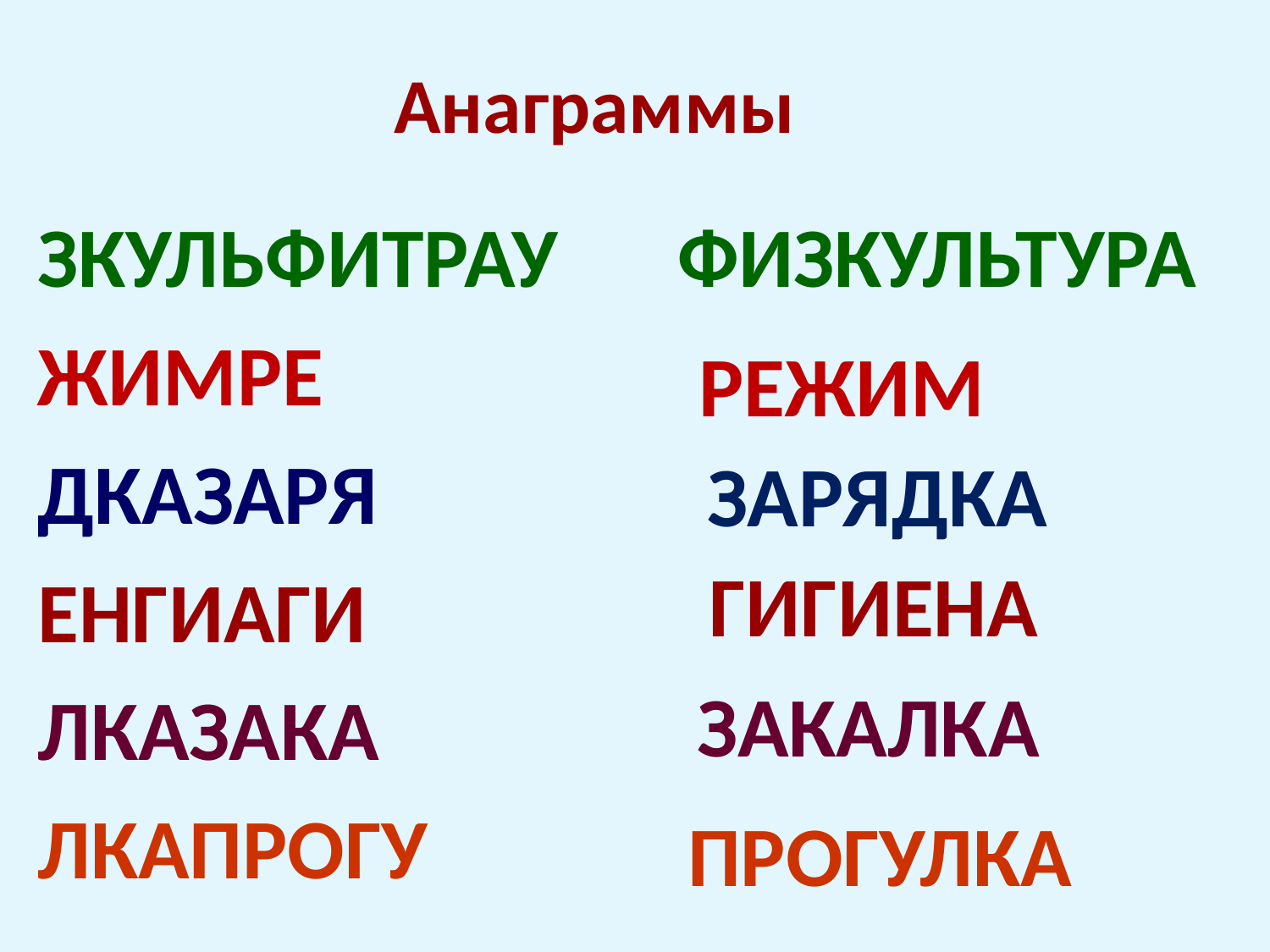

# Анаграммы
ЗКУЛЬФИТРАУ
ЖИМРЕ
ДКАЗАРЯ
ЕНГИАГИ
ЛКАЗАКА
ЛКАПРОГУ

ФИЗКУЛЬТУРА
РЕЖИМ
ЗАРЯДКА
ГИГИЕНА
ЗАКАЛКА
ПРОГУЛКА